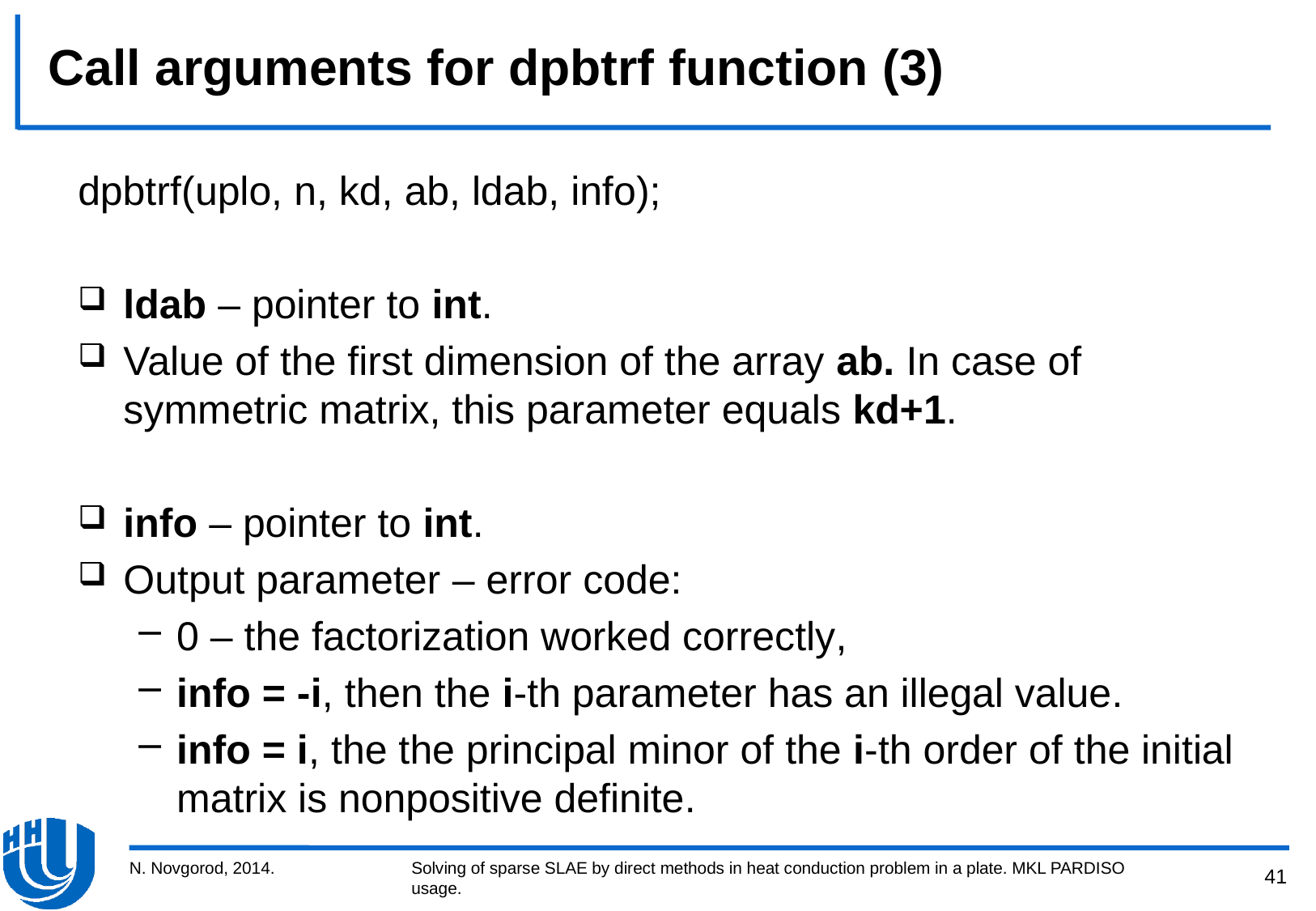

# Call arguments for dpbtrf function (3)
dpbtrf(uplo, n, kd, ab, ldab, info);

ldab – pointer to int.
Value of the first dimension of the array ab. In case of symmetric matrix, this parameter equals kd+1.

info – pointer to int.
Output parameter – error code:
0 – the factorization worked correctly,
info = -i, then the i-th parameter has an illegal value.
info = i, the the principal minor of the i-th order of the initial matrix is nonpositive definite.
N. Novgorod, 2014.
Solving of sparse SLAE by direct methods in heat conduction problem in a plate. MKL PARDISO usage.